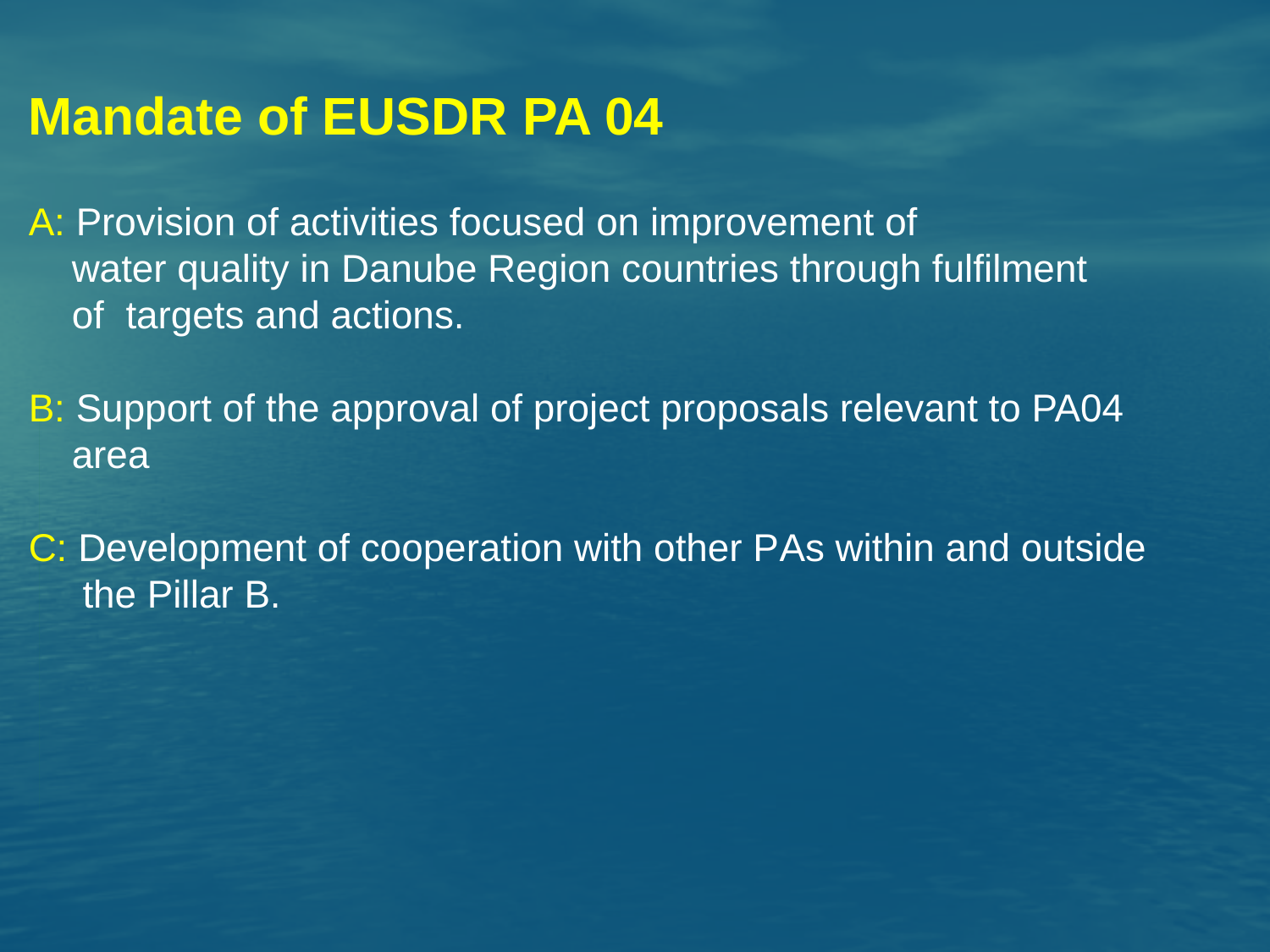

Mandate of EUSDR PA 04

A: Provision of activities focused on improvement of
    water quality in Danube Region countries through fulfilment
    of  targets and actions.

B: Support of the approval of project proposals relevant to PA04
    area

C: Development of cooperation with other PAs within and outside
     the Pillar B.